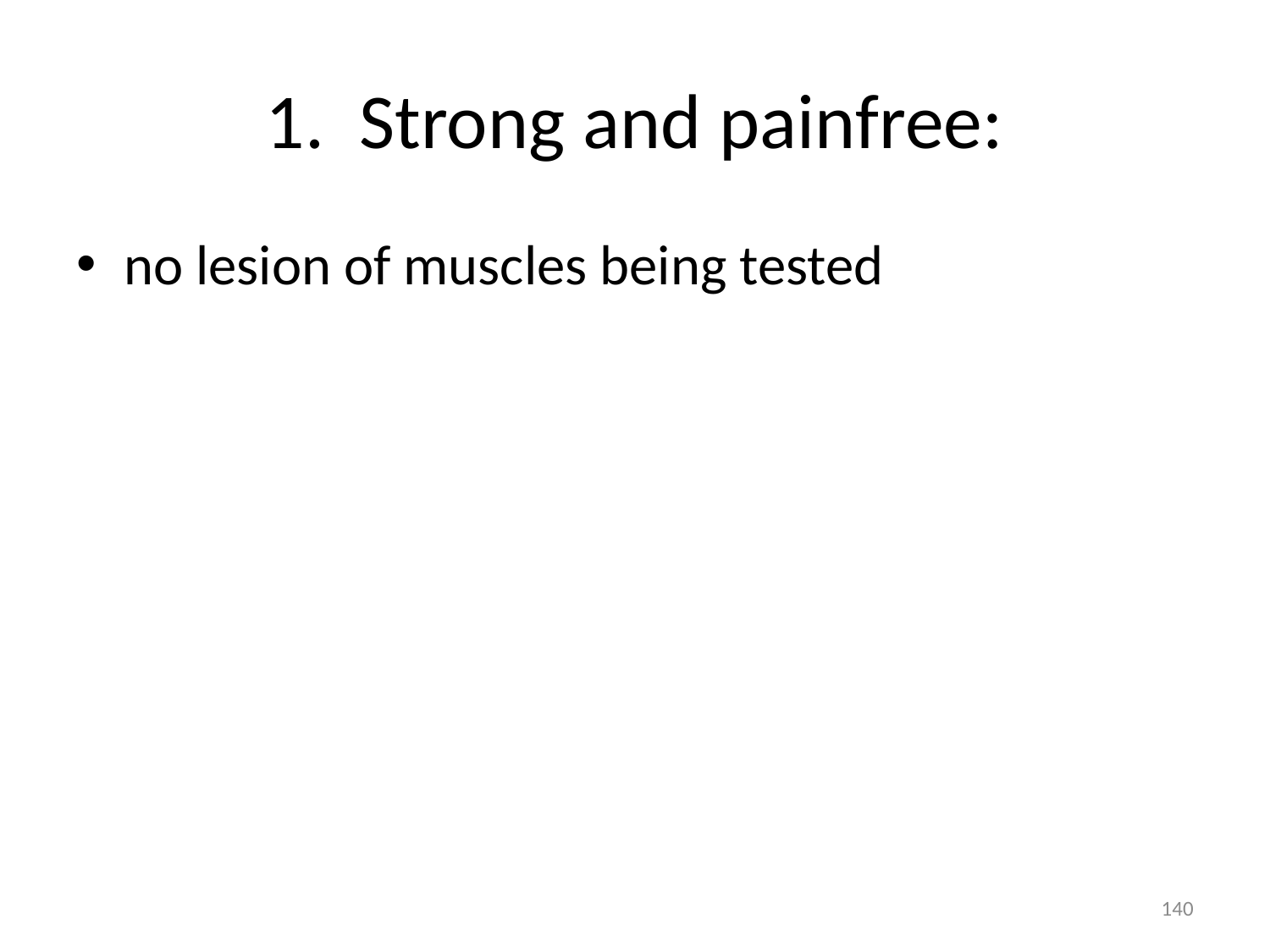

# 1.  Strong and painfree:
no lesion of muscles being tested
140